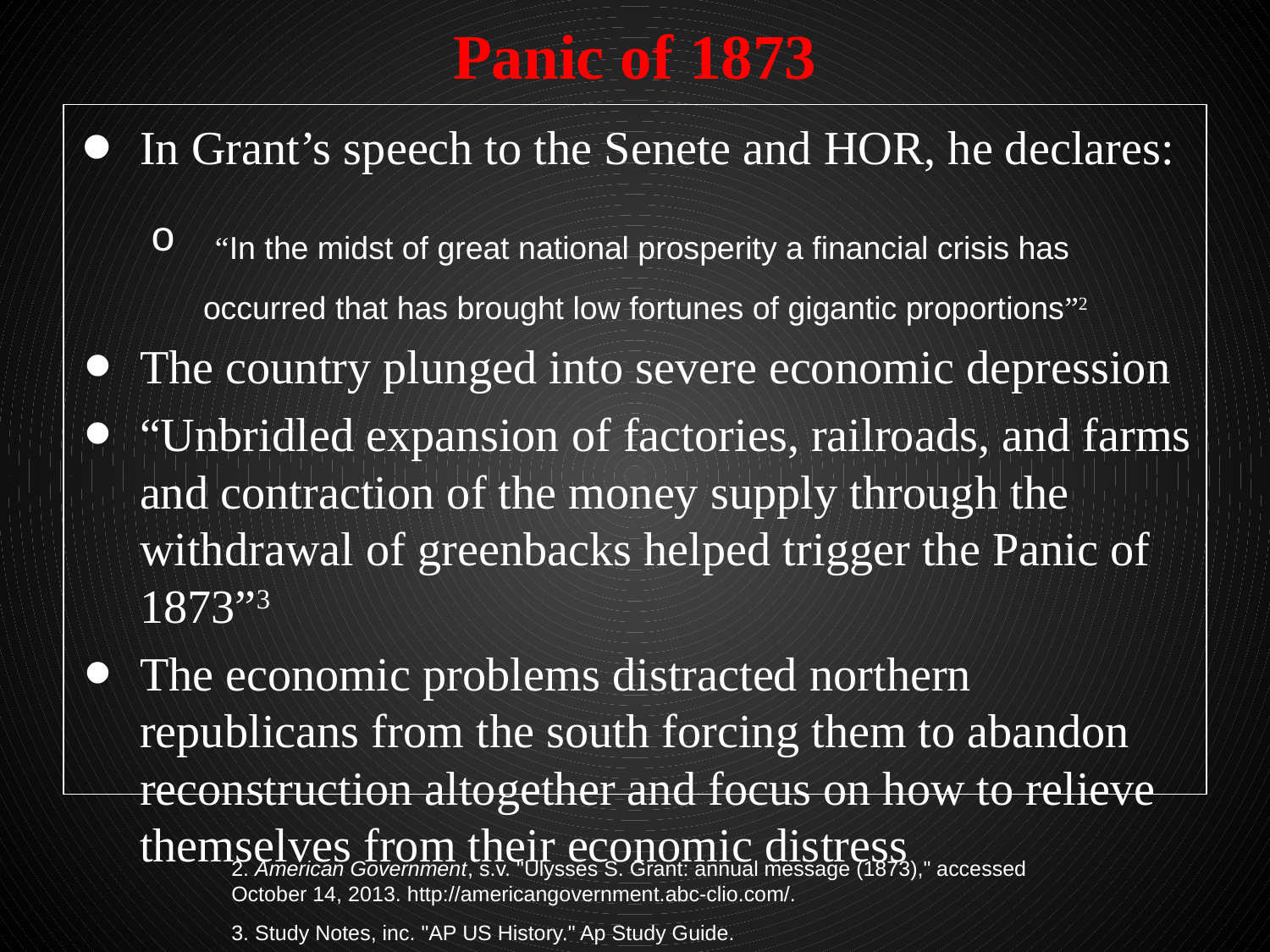

# Panic of 1873
In Grant’s speech to the Senete and HOR, he declares:
 “In the midst of great national prosperity a financial crisis has occurred that has brought low fortunes of gigantic proportions”2
The country plunged into severe economic depression
“Unbridled expansion of factories, railroads, and farms and contraction of the money supply through the withdrawal of greenbacks helped trigger the Panic of 1873”3
The economic problems distracted northern republicans from the south forcing them to abandon reconstruction altogether and focus on how to relieve themselves from their economic distress

2. American Government, s.v. "Ulysses S. Grant: annual message (1873)," accessed October 14, 2013. http://americangovernment.abc-clio.com/.
3. Study Notes, inc. "AP US History." Ap Study Guide.